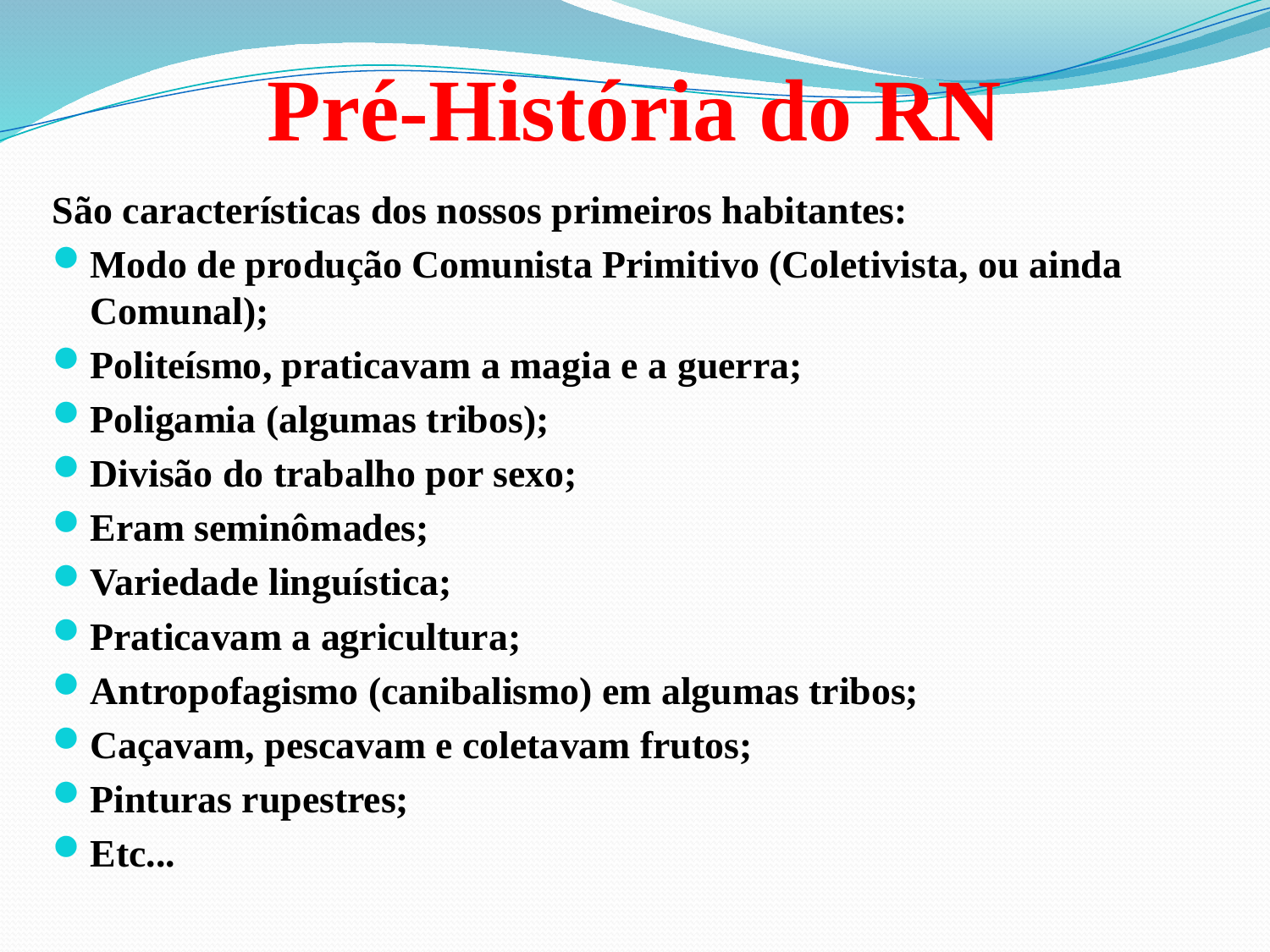

# Pré-História do RN
São características dos nossos primeiros habitantes:
Modo de produção Comunista Primitivo (Coletivista, ou ainda Comunal);
Politeísmo, praticavam a magia e a guerra;
Poligamia (algumas tribos);
Divisão do trabalho por sexo;
Eram seminômades;
Variedade linguística;
Praticavam a agricultura;
Antropofagismo (canibalismo) em algumas tribos;
Caçavam, pescavam e coletavam frutos;
Pinturas rupestres;
Etc...